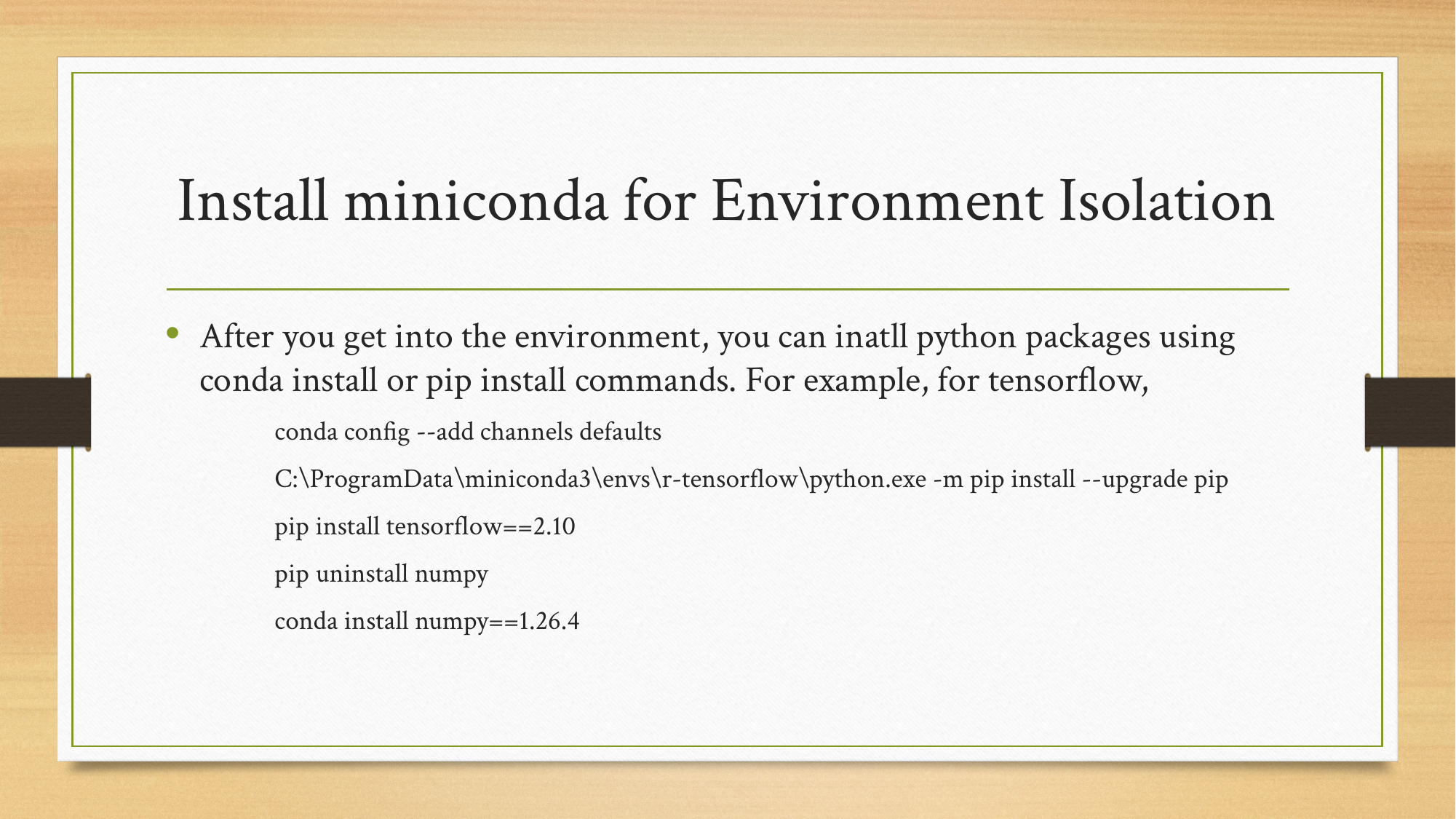

# Install miniconda for Environment Isolation
After you get into the environment, you can inatll python packages using conda install or pip install commands. For example, for tensorflow,
conda config --add channels defaults
C:\ProgramData\miniconda3\envs\r-tensorflow\python.exe -m pip install --upgrade pip
pip install tensorflow==2.10
pip uninstall numpy
conda install numpy==1.26.4